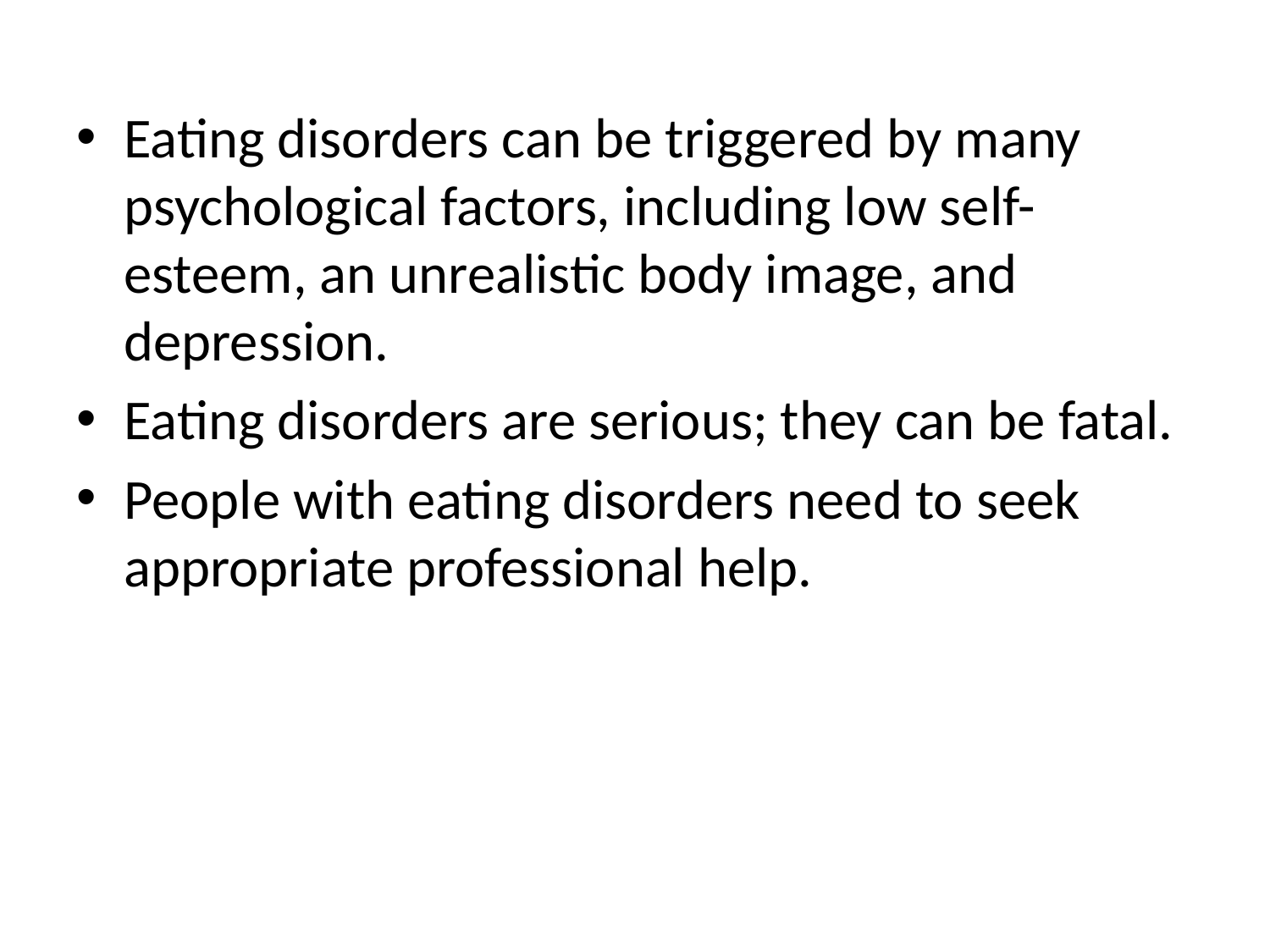

#
Eating disorders can be triggered by many psychological factors, including low self- esteem, an unrealistic body image, and depression.
Eating disorders are serious; they can be fatal.
People with eating disorders need to seek appropriate professional help.